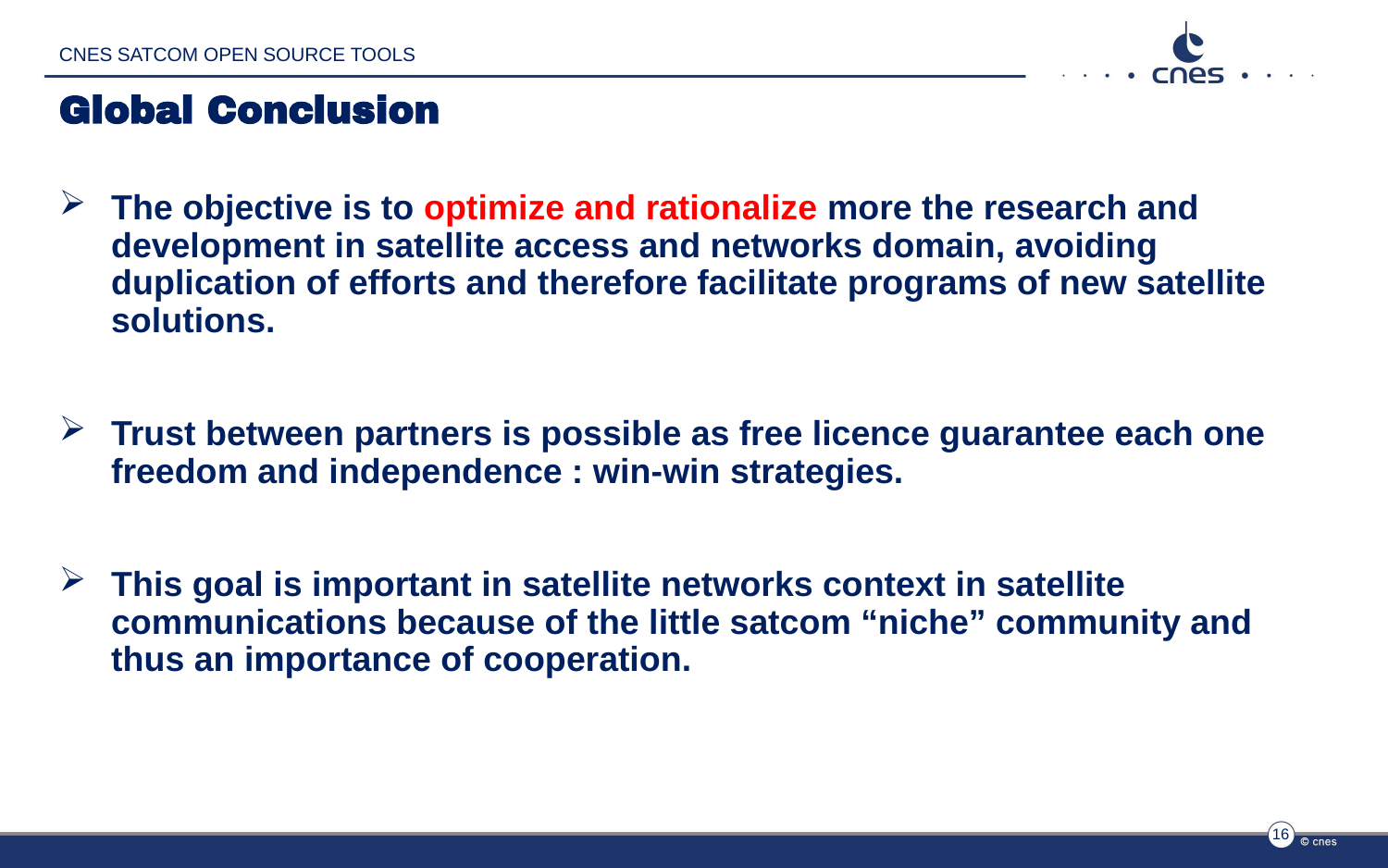

CNES SATCOM OPEN SOURCE TOOLS

# Global Conclusion
The objective is to optimize and rationalize more the research and development in satellite access and networks domain, avoiding duplication of efforts and therefore facilitate programs of new satellite solutions.

Trust between partners is possible as free licence guarantee each one freedom and independence : win-win strategies.

This goal is important in satellite networks context in satellite communications because of the little satcom “niche” community and thus an importance of cooperation.
16